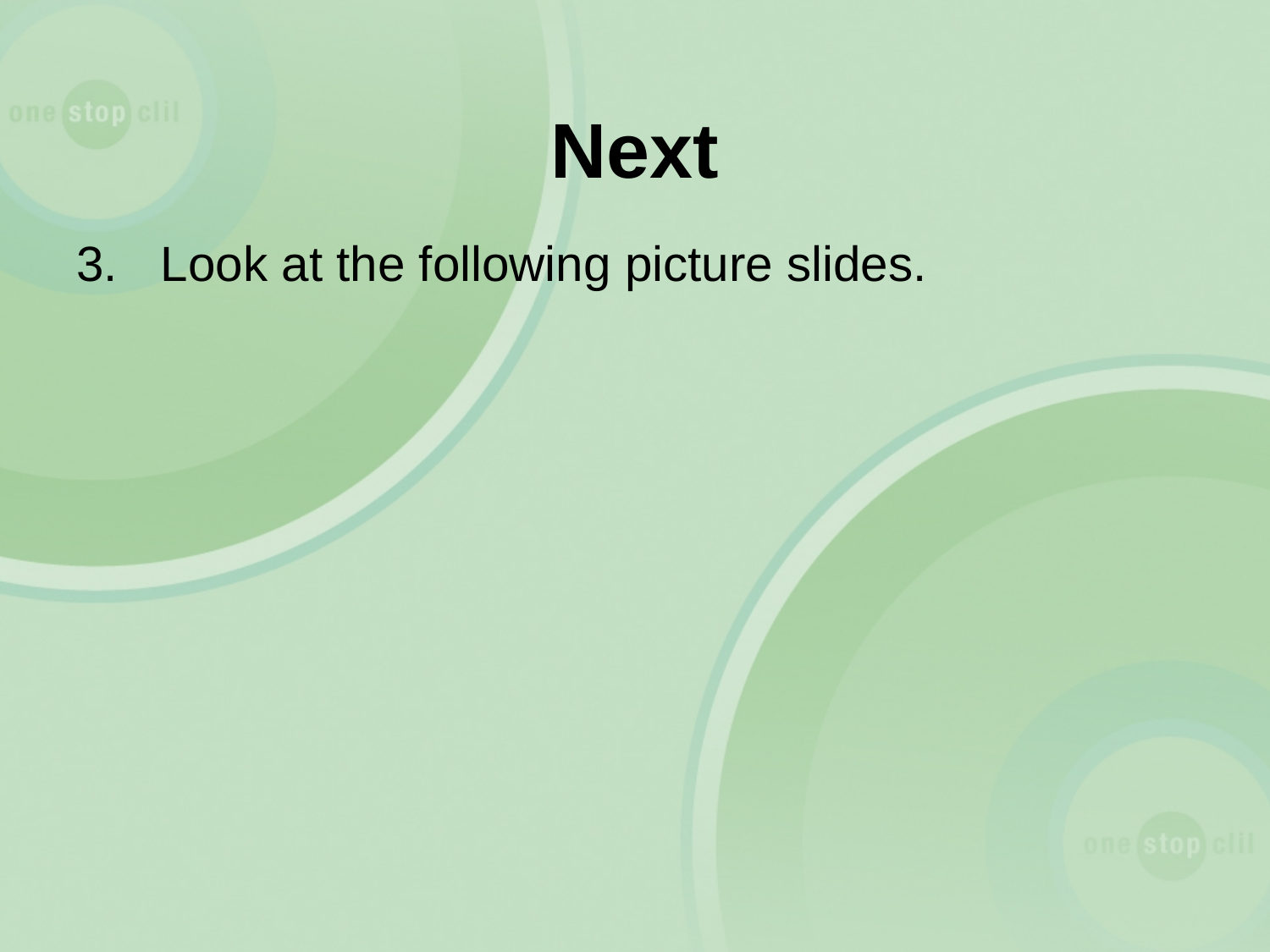

# Next
3.	Look at the following picture slides.